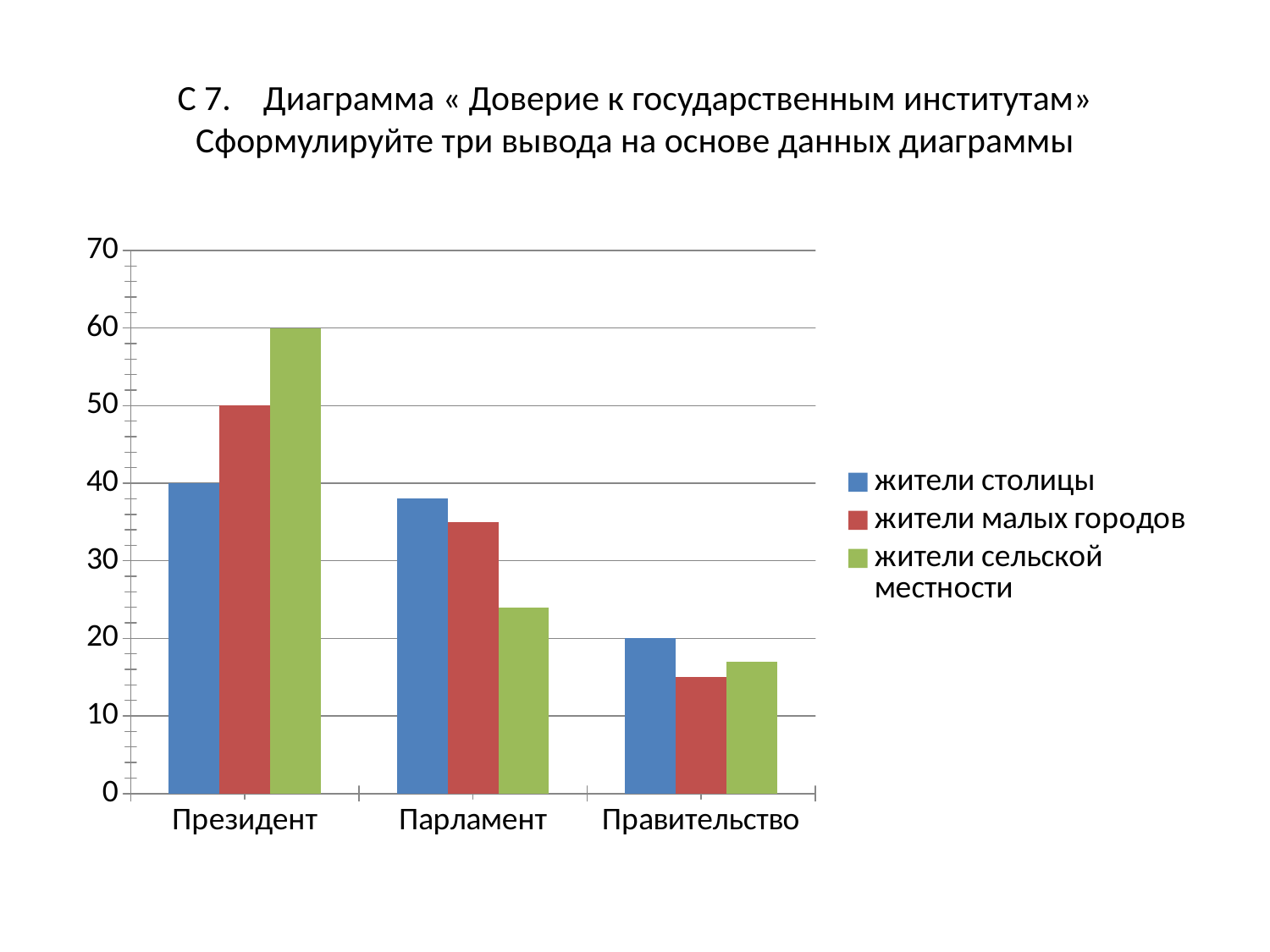

# С 7.    Диаграмма « Доверие к государственным институтам» Сформулируйте три вывода на основе данных диаграммы

### Chart

| Category | жители столицы | жители малых городов | жители сельской местности |
|---|---|---|---|
| Президент | 40.0 | 50.0 | 60.0 |
| Парламент | 38.0 | 35.0 | 24.0 |
| Правительство | 20.0 | 15.0 | 17.0 |